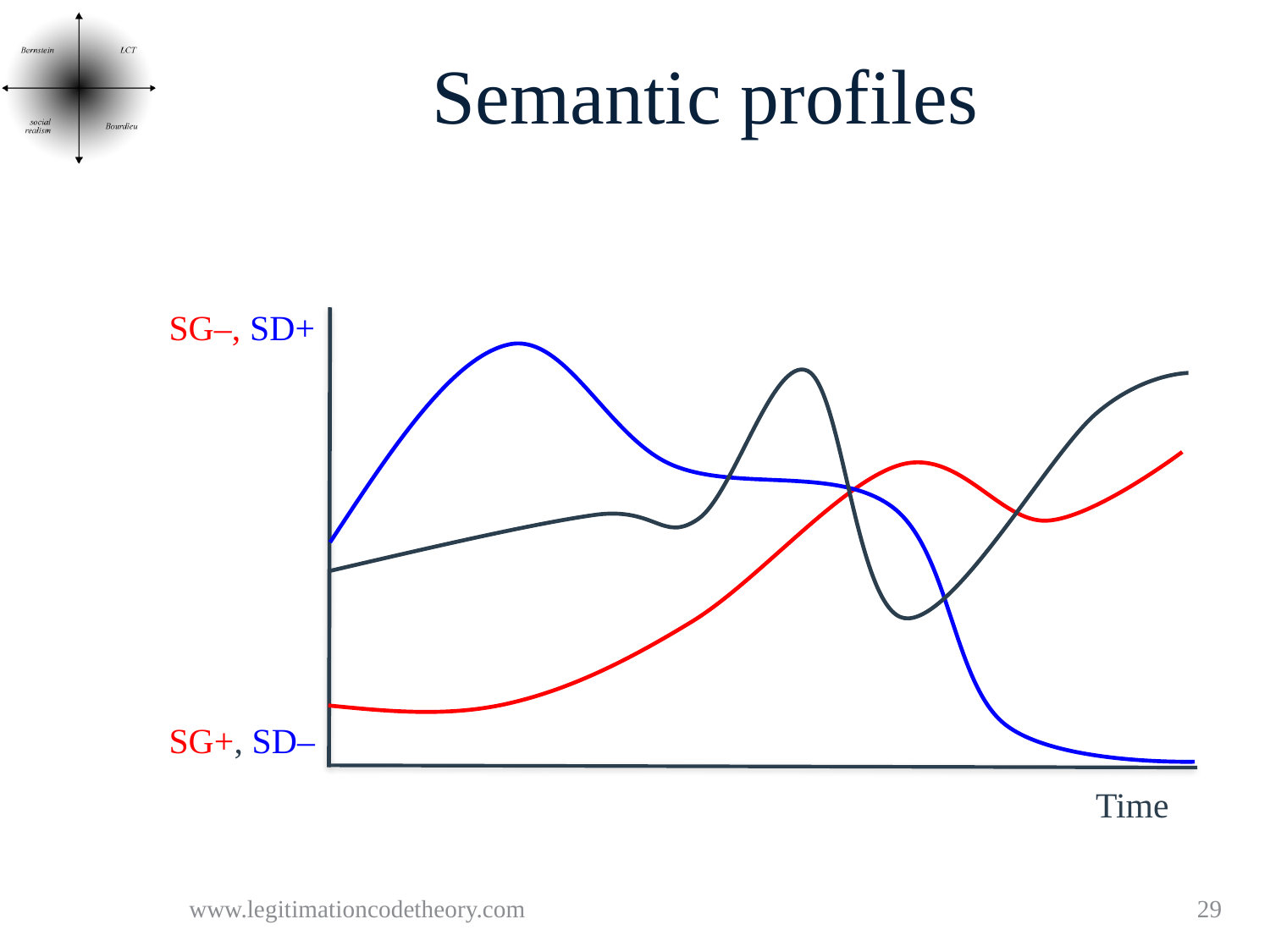

# Semantic profiles

SG–, SD+
SG+, SD–

Time
www.legitimationcodetheory.com
29